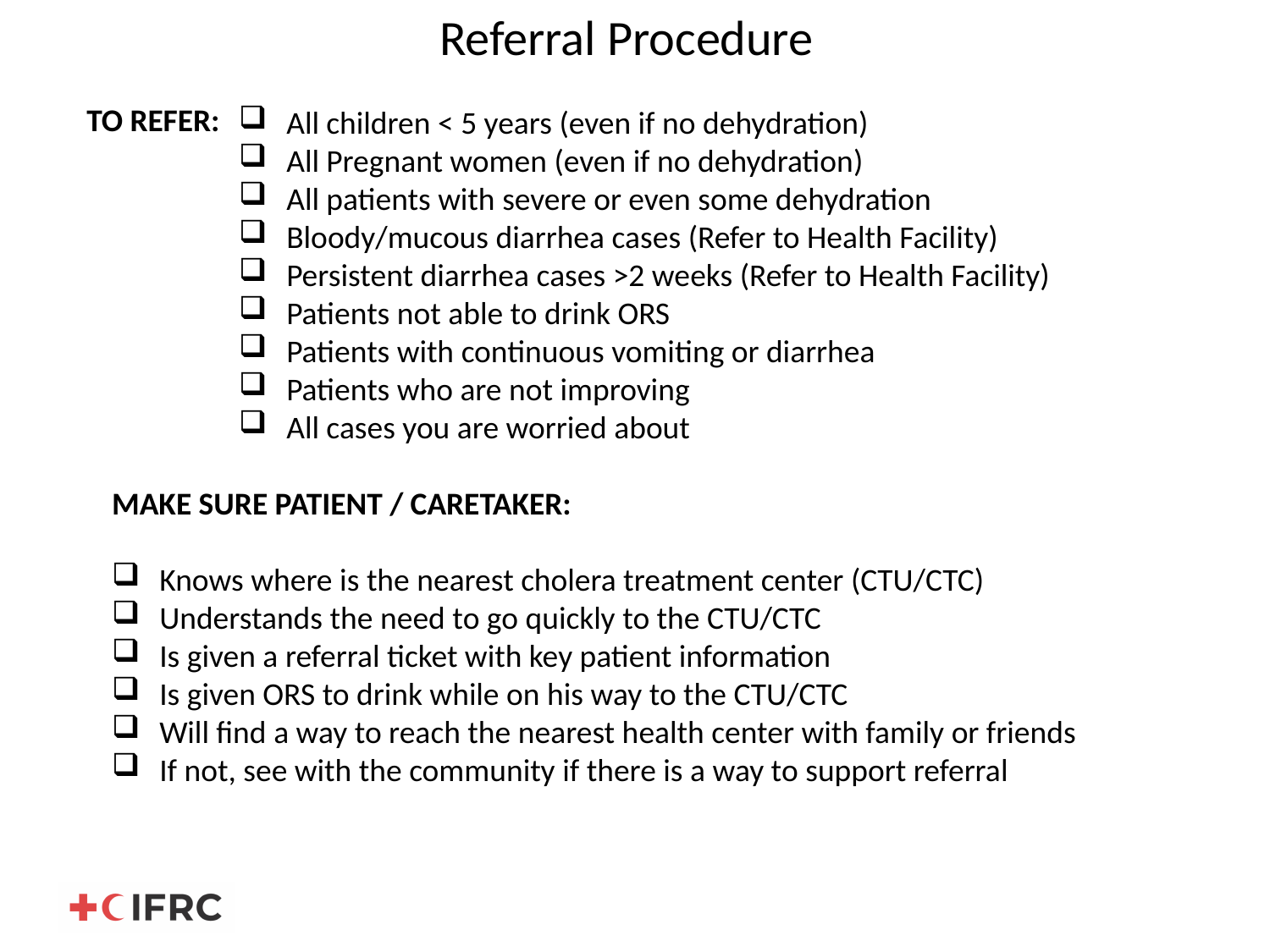

# Referral Procedure
TO REFER:
All children < 5 years (even if no dehydration)
All Pregnant women (even if no dehydration)
All patients with severe or even some dehydration
Bloody/mucous diarrhea cases (Refer to Health Facility)
Persistent diarrhea cases >2 weeks (Refer to Health Facility)
Patients not able to drink ORS
Patients with continuous vomiting or diarrhea
Patients who are not improving
All cases you are worried about

MAKE SURE PATIENT / CARETAKER:

Knows where is the nearest cholera treatment center (CTU/CTC)
Understands the need to go quickly to the CTU/CTC
Is given a referral ticket with key patient information
Is given ORS to drink while on his way to the CTU/CTC
Will find a way to reach the nearest health center with family or friends
If not, see with the community if there is a way to support referral